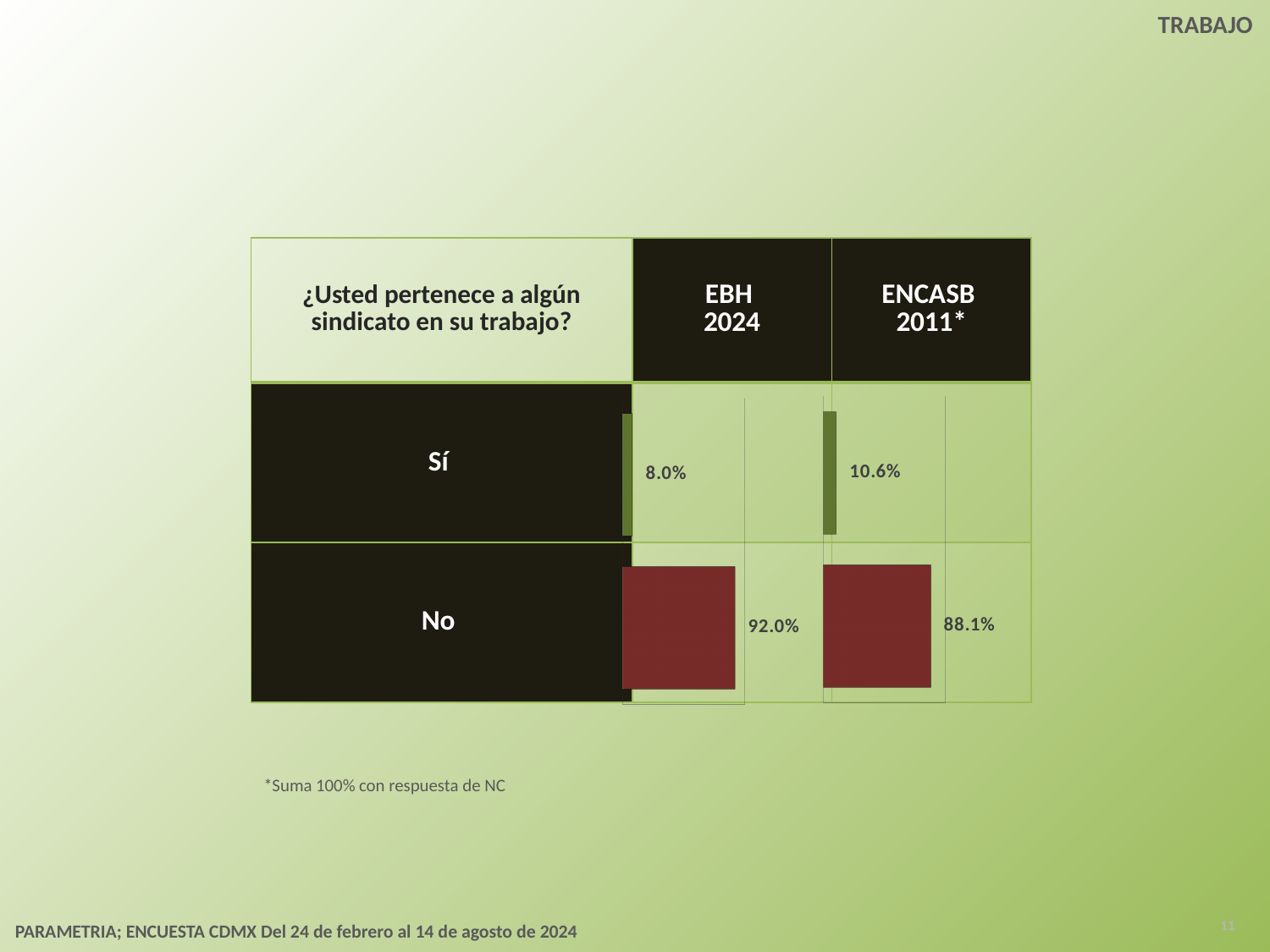

TRABAJO
| ¿Usted pertenece a algún sindicato en su trabajo? | EBH 2024 | ENCASB 2011\* |
| --- | --- | --- |
| Sí |  |  |
| No |  |  |

[unsupported chart]

[unsupported chart]

*Suma 100% con respuesta de NC

11
PARAMETRIA; ENCUESTA CDMX Del 24 de febrero al 14 de agosto de 2024